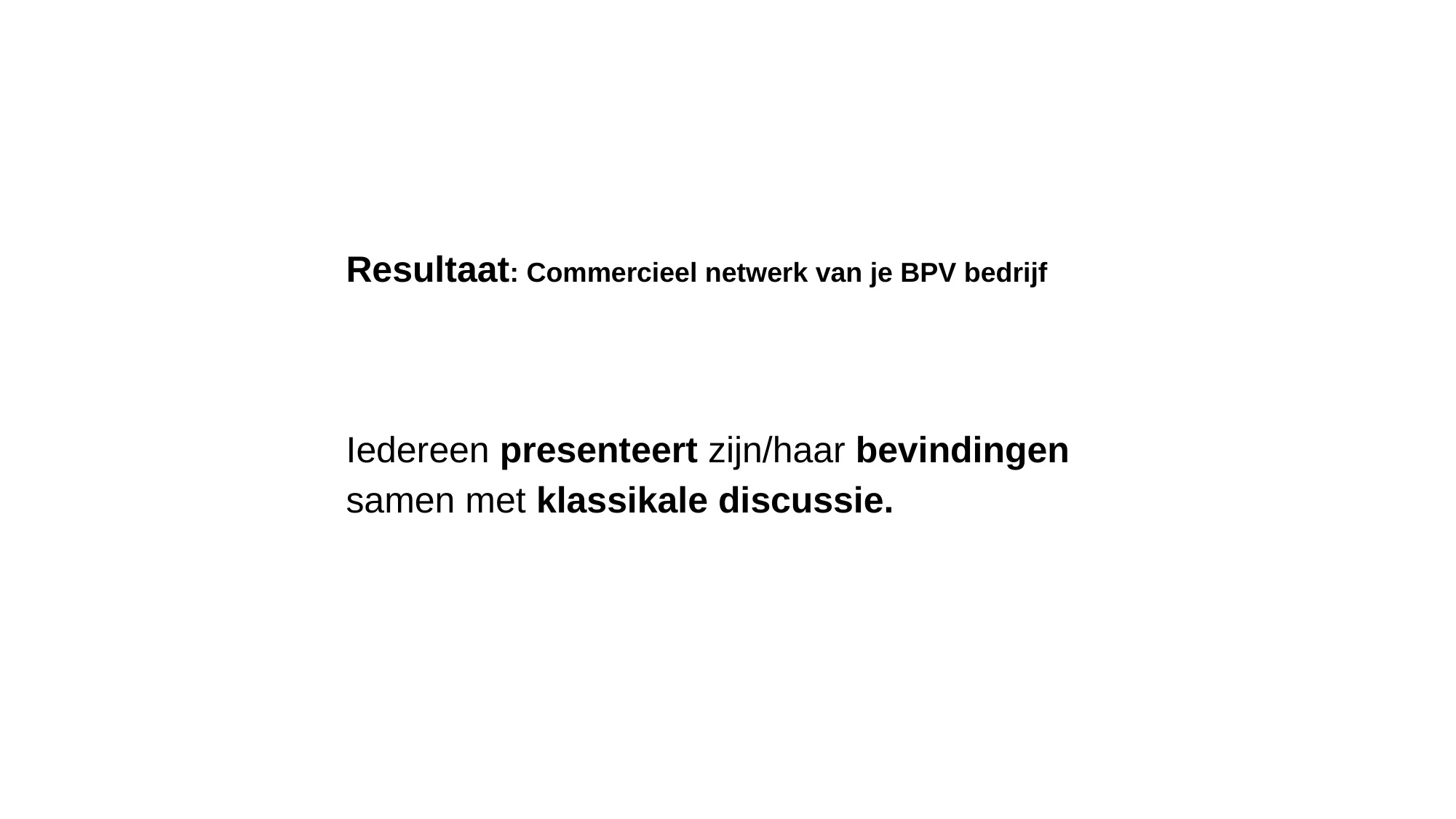

Resultaat: Commercieel netwerk van je BPV bedrijf

Iedereen presenteert zijn/haar bevindingen samen met klassikale discussie.